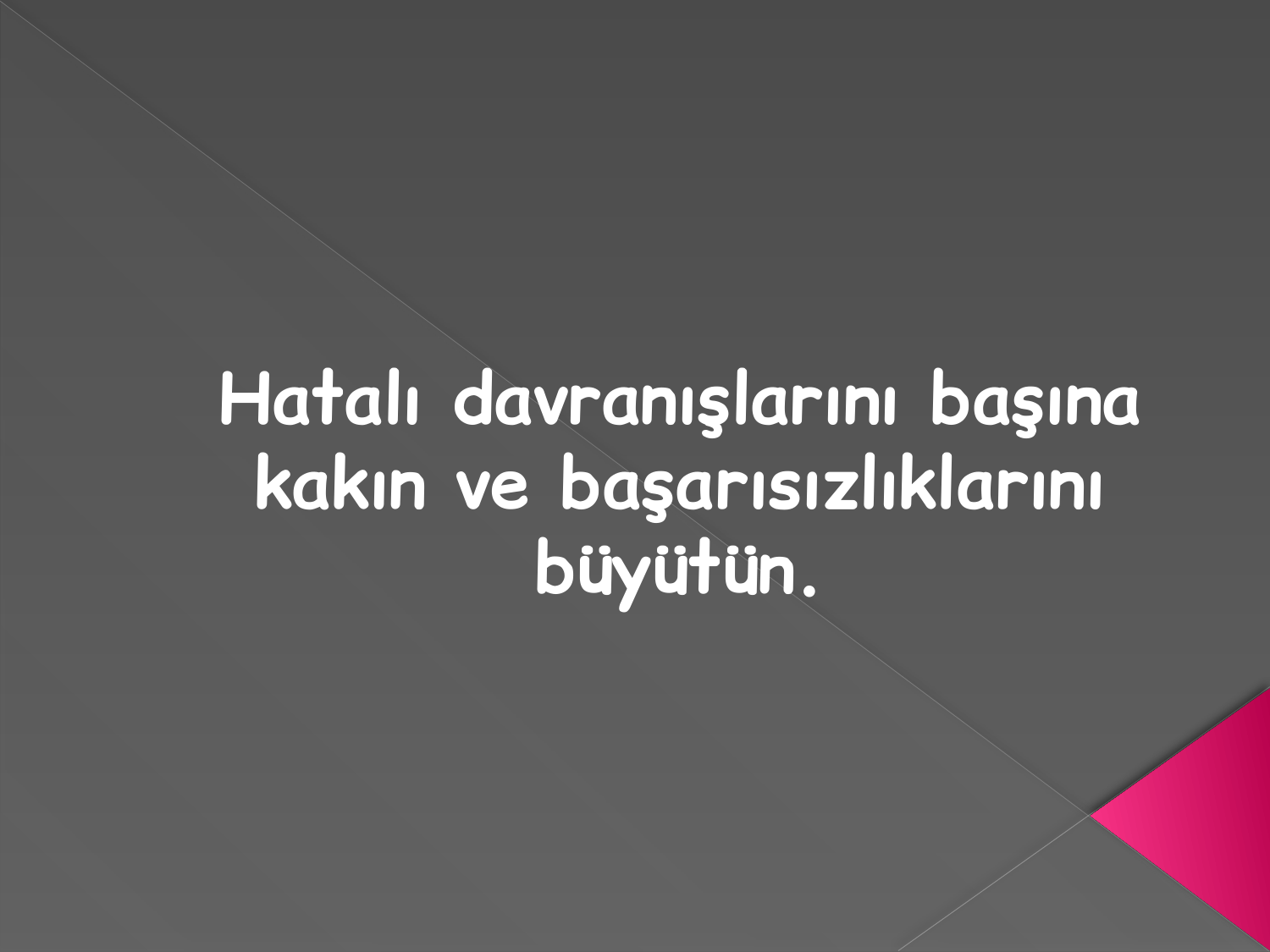

#
Hatalı davranışlarını başına kakın ve başarısızlıklarını büyütün.